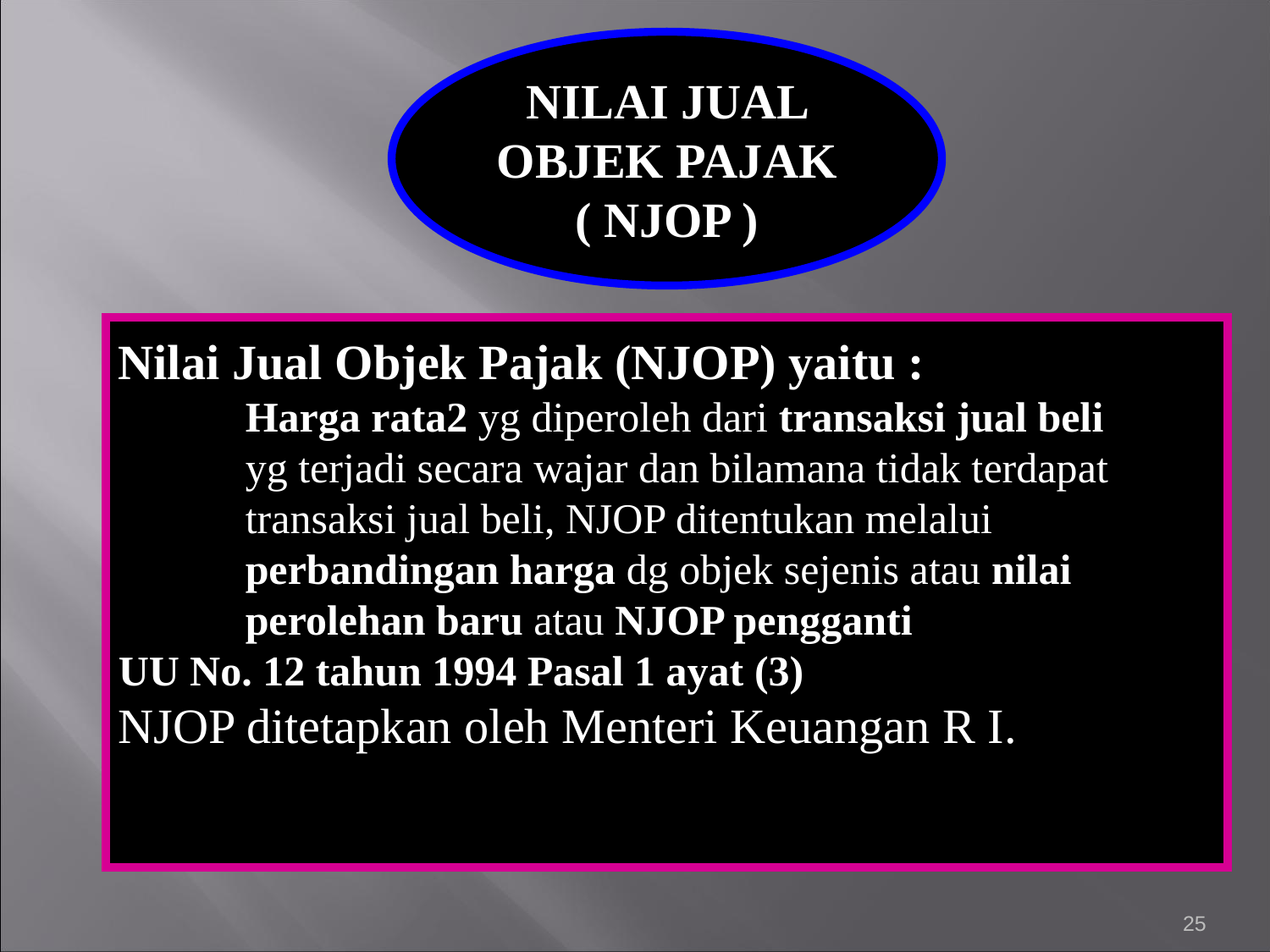

NILAI JUAL
OBJEK PAJAK
( NJOP )
Nilai Jual Objek Pajak (NJOP) yaitu :
	Harga rata2 yg diperoleh dari transaksi jual beli
	yg terjadi secara wajar dan bilamana tidak terdapat
	transaksi jual beli, NJOP ditentukan melalui
	perbandingan harga dg objek sejenis atau nilai
	perolehan baru atau NJOP pengganti
UU No. 12 tahun 1994 Pasal 1 ayat (3)
NJOP ditetapkan oleh Menteri Keuangan R I.

25